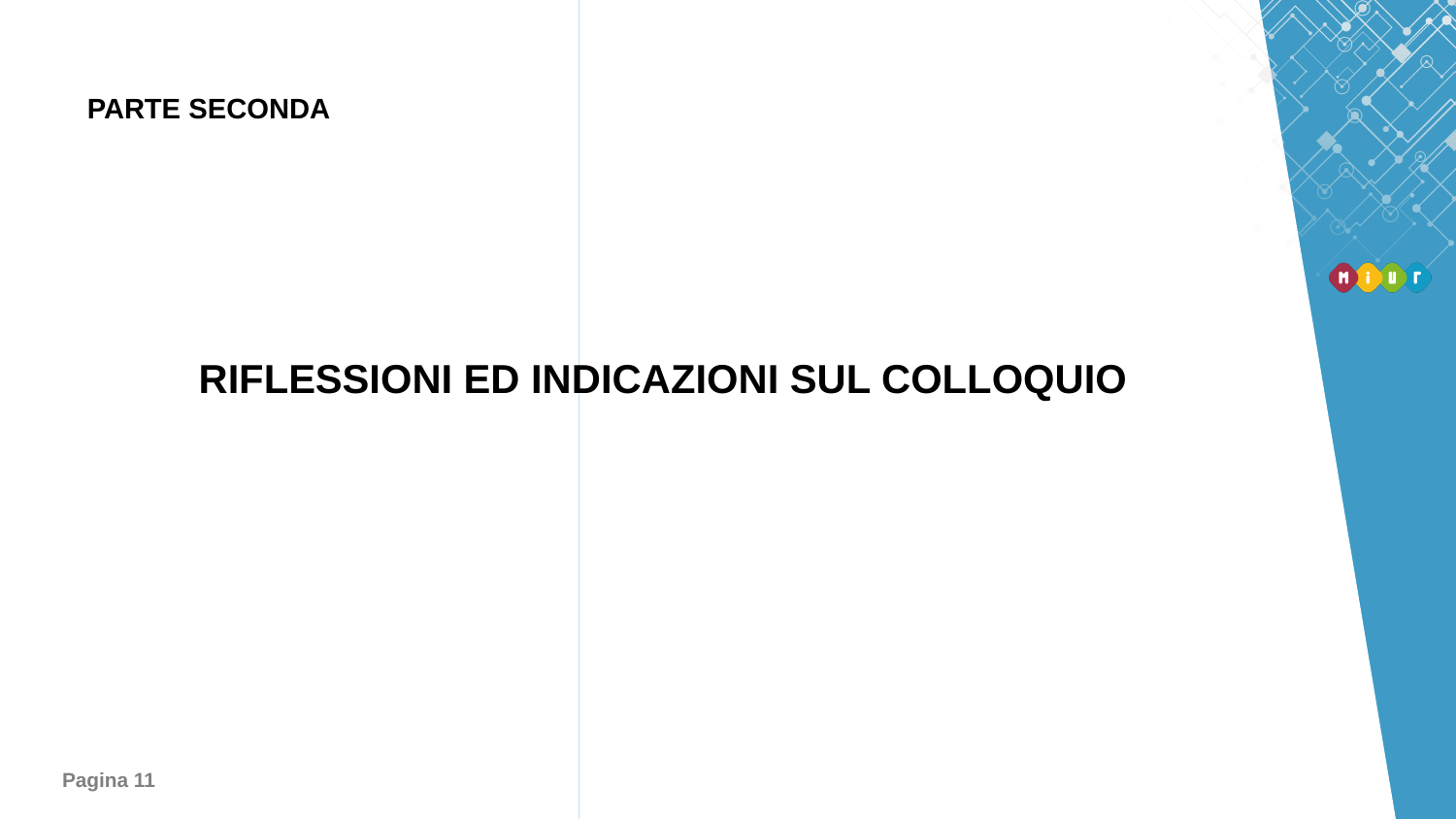

PARTE SECONDA

RIFLESSIONI ED INDICAZIONI SUL COLLOQUIO